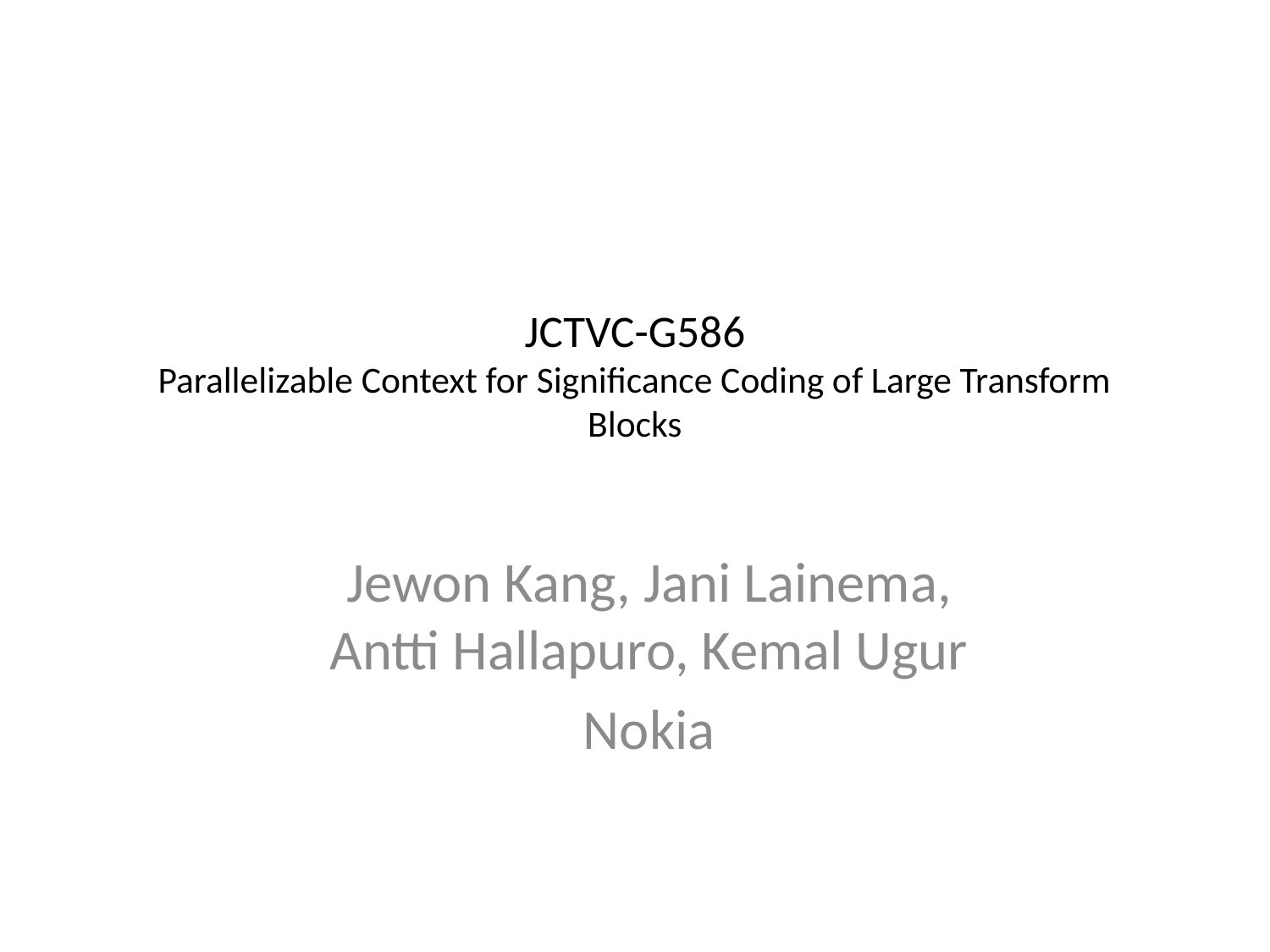

# JCTVC-G586 Parallelizable Context for Significance Coding of Large Transform Blocks
Jewon Kang, Jani Lainema, Antti Hallapuro, Kemal Ugur
Nokia